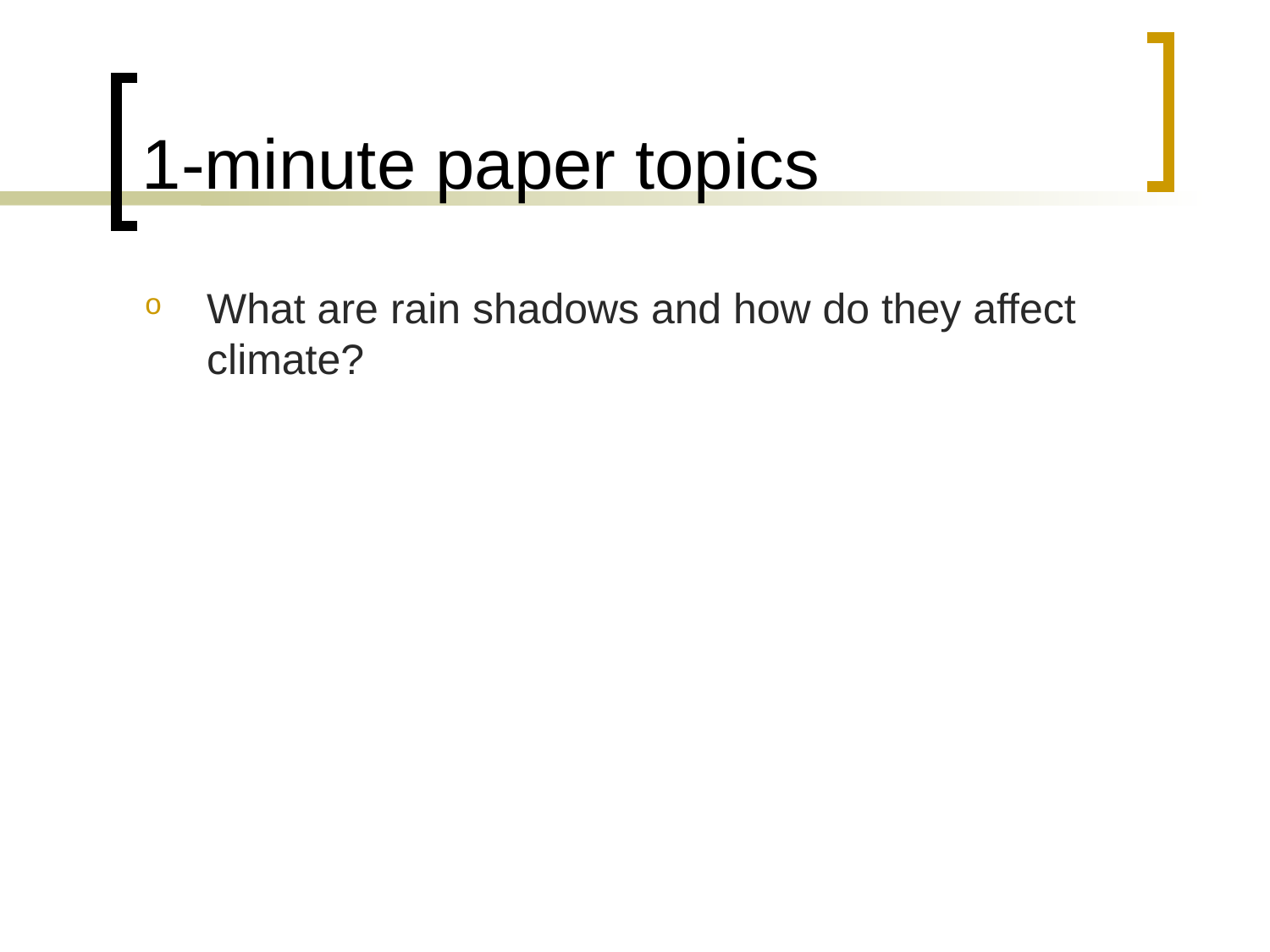

# 1-minute paper topics
What are rain shadows and how do they affect climate?